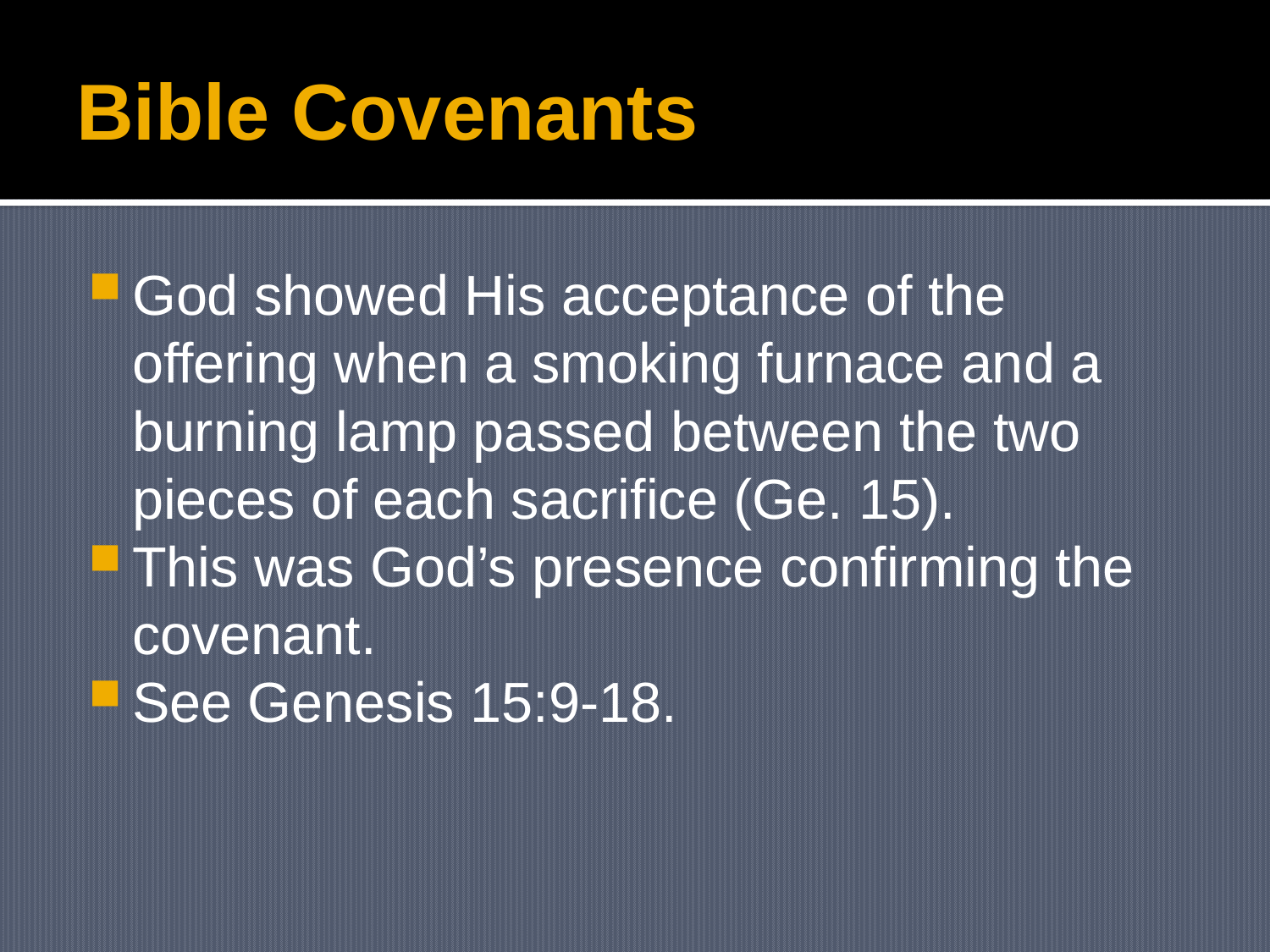

# Bible Covenants
God showed His acceptance of the offering when a smoking furnace and a burning lamp passed between the two pieces of each sacrifice (Ge. 15).
This was God’s presence confirming the covenant.
See Genesis 15:9-18.